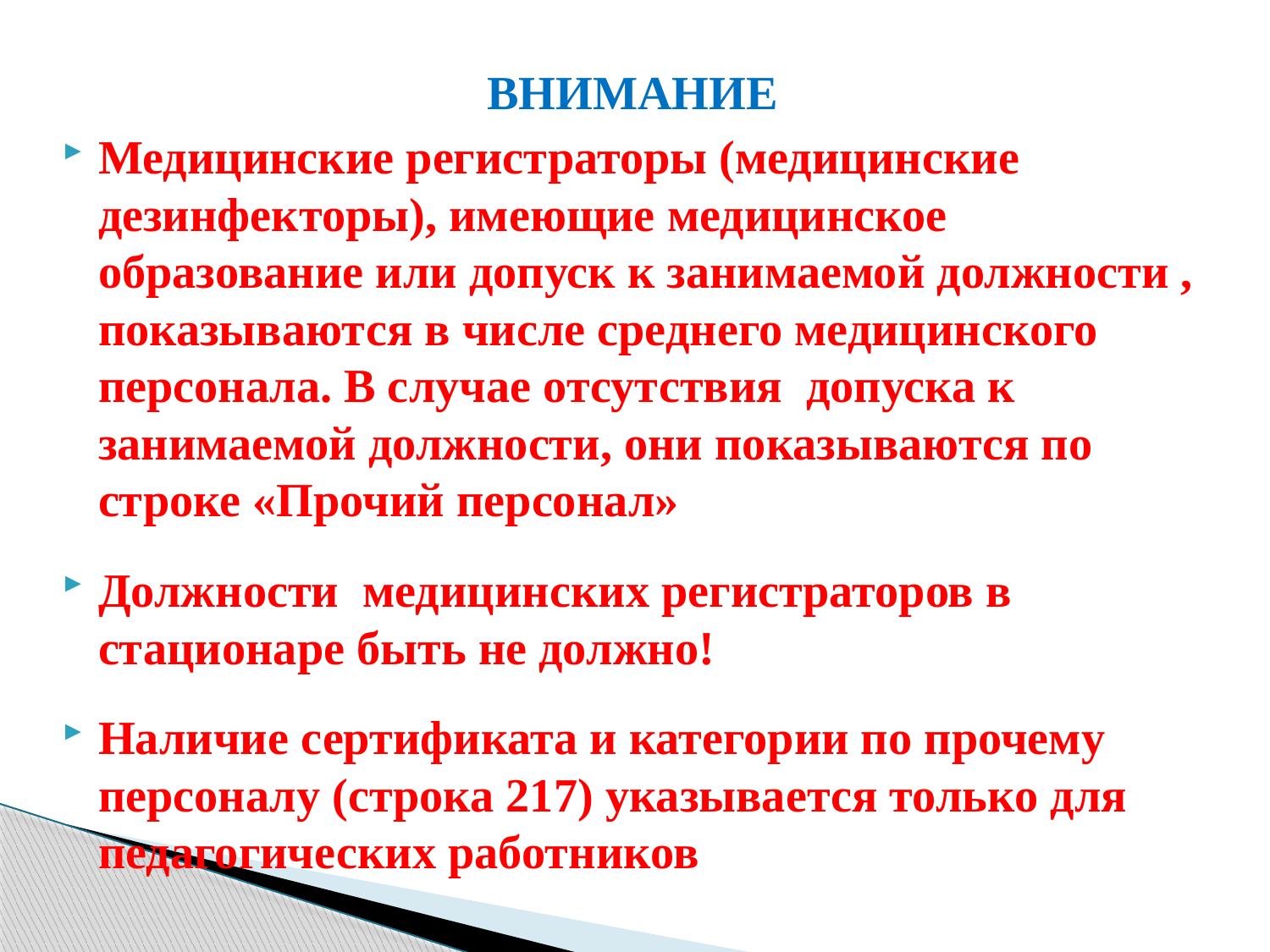

ВНИМАНИЕ
Медицинские регистраторы (медицинские дезинфекторы), имеющие медицинское образование или допуск к занимаемой должности , показываются в числе среднего медицинского персонала. В случае отсутствия  допуска к занимаемой должности, они показываются по строке «Прочий персонал»

Должности  медицинских регистраторов в стационаре быть не должно!

Наличие сертификата и категории по прочему персоналу (строка 217) указывается только для педагогических работников